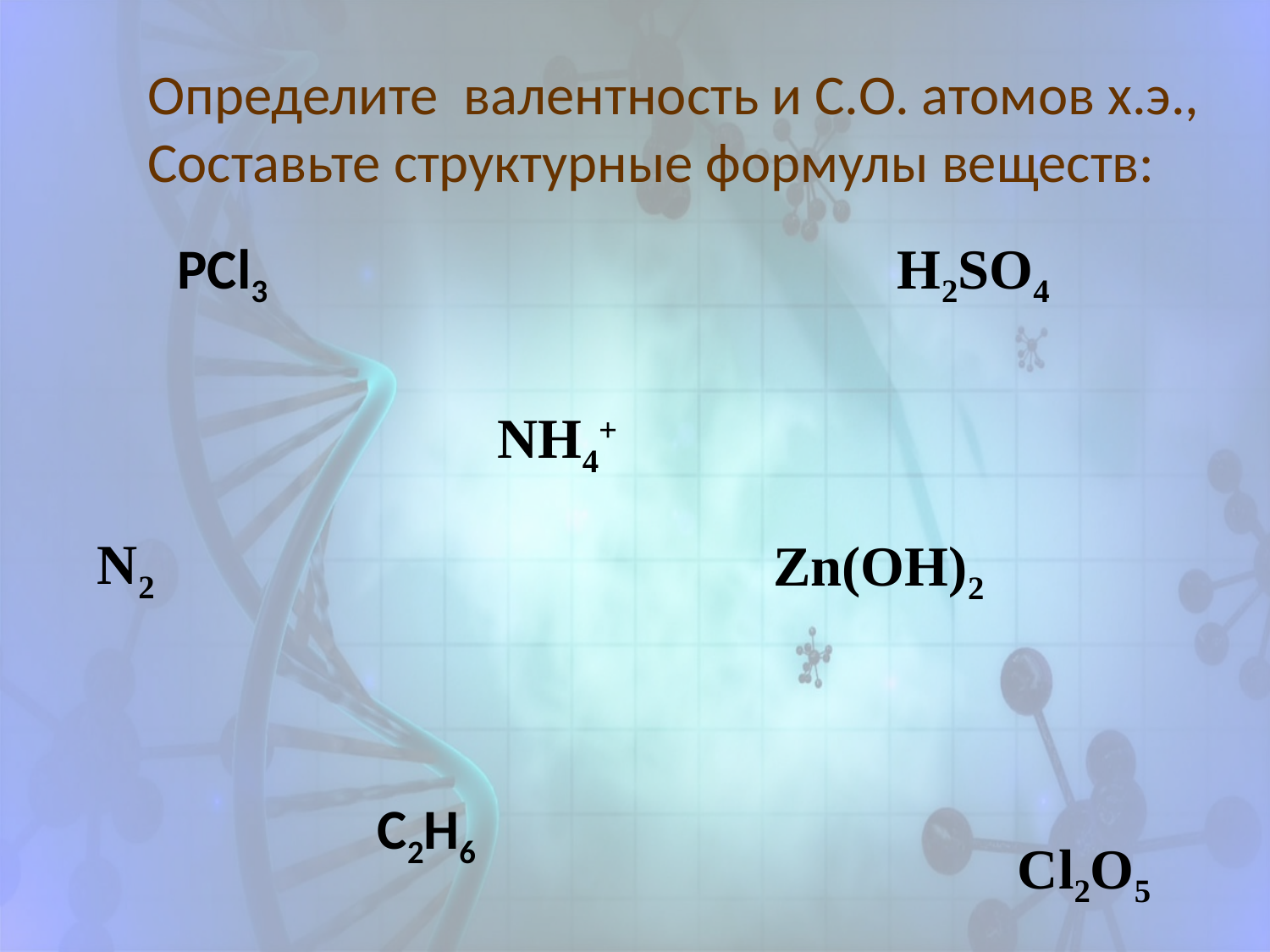

# Определите  валентность и С.О. атомов х.э., Составьте структурные формулы веществ:
PCl3
H2SO4

NH4+
N2
Zn(OH)2
C2H6
Cl2O5